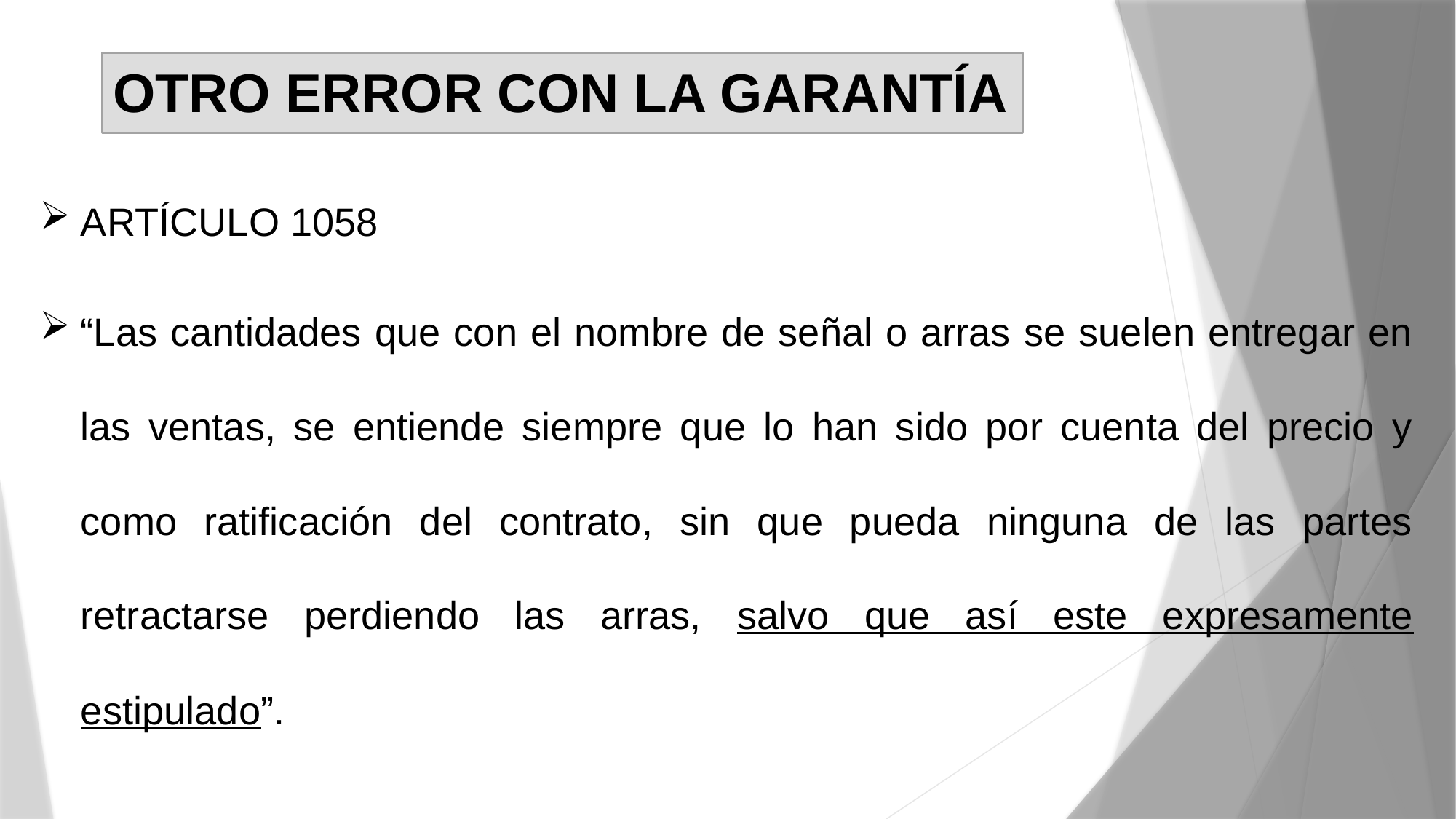

# OTRO ERROR CON LA GARANTÍA
ARTÍCULO 1058
“Las cantidades que con el nombre de señal o arras se suelen entregar en las ventas, se entiende siempre que lo han sido por cuenta del precio y como ratificación del contrato, sin que pueda ninguna de las partes retractarse perdiendo las arras, salvo que así este expresamente estipulado”.